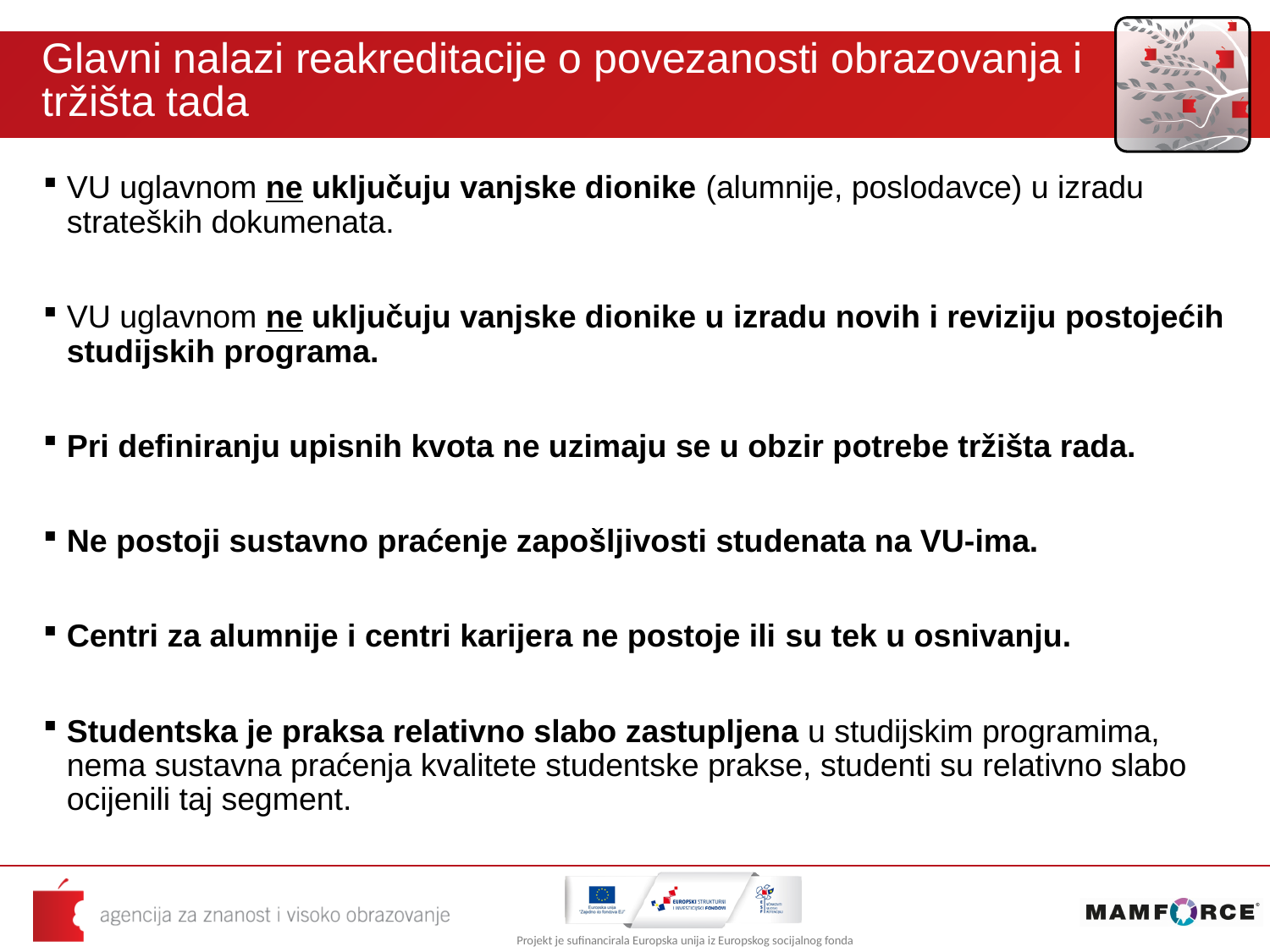

# Glavni nalazi reakreditacije o povezanosti obrazovanja i tržišta tada
VU uglavnom ne uključuju vanjske dionike (alumnije, poslodavce) u izradu strateških dokumenata.

VU uglavnom ne uključuju vanjske dionike u izradu novih i reviziju postojećih studijskih programa.

Pri definiranju upisnih kvota ne uzimaju se u obzir potrebe tržišta rada.

Ne postoji sustavno praćenje zapošljivosti studenata na VU-ima.

Centri za alumnije i centri karijera ne postoje ili su tek u osnivanju.

Studentska je praksa relativno slabo zastupljena u studijskim programima, nema sustavna praćenja kvalitete studentske prakse, studenti su relativno slabo ocijenili taj segment.